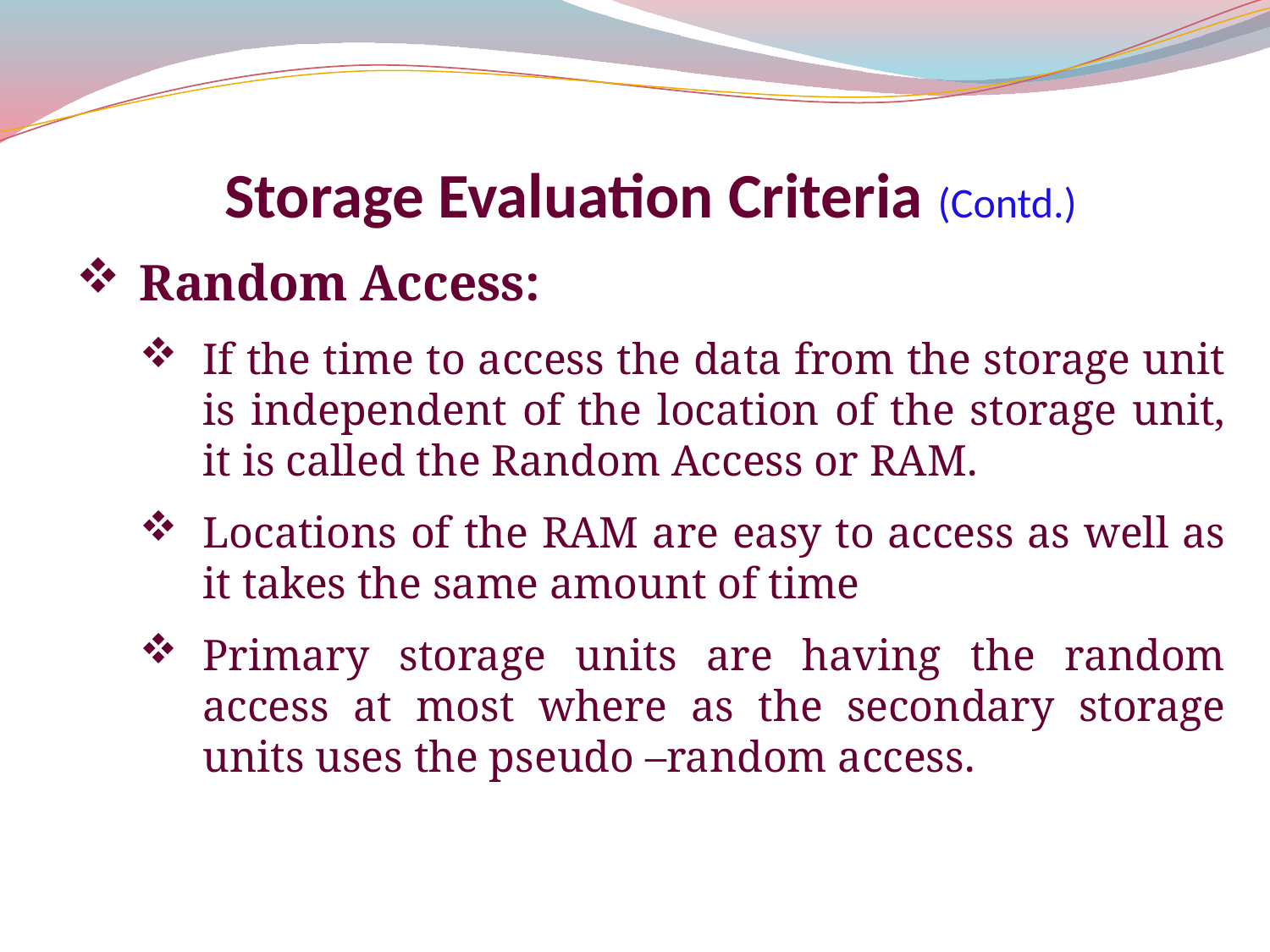

Storage Evaluation Criteria (Contd.)
Random Access:
If the time to access the data from the storage unit is independent of the location of the storage unit, it is called the Random Access or RAM.
Locations of the RAM are easy to access as well as it takes the same amount of time
Primary storage units are having the random access at most where as the secondary storage units uses the pseudo –random access.